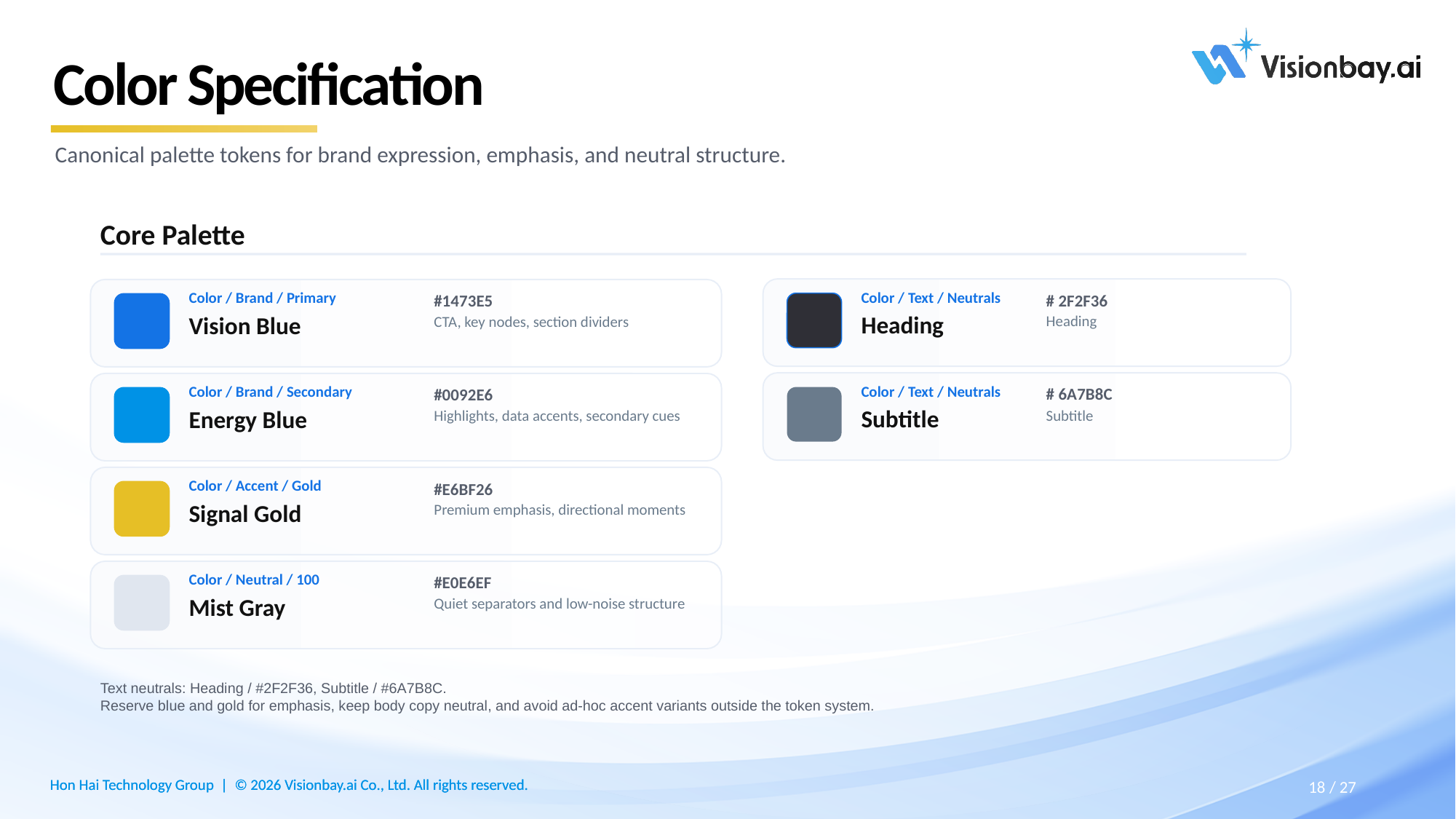

# Color Specification
Canonical palette tokens for brand expression, emphasis, and neutral structure.
Core Palette

Color / Text / Neutrals
Color / Brand / Primary
# 2F2F36
#1473E5

Heading
Vision Blue
Heading
CTA, key nodes, section dividers

Color / Text / Neutrals
Color / Brand / Secondary
# 6A7B8C
#0092E6

Subtitle
Energy Blue
Subtitle
Highlights, data accents, secondary cues

Color / Accent / Gold
#E6BF26

Signal Gold
Premium emphasis, directional moments

Color / Neutral / 100
#E0E6EF

Mist Gray
Quiet separators and low-noise structure
Text neutrals: Heading / #2F2F36, Subtitle / #6A7B8C.
Reserve blue and gold for emphasis, keep body copy neutral, and avoid ad-hoc accent variants outside the token system.
27